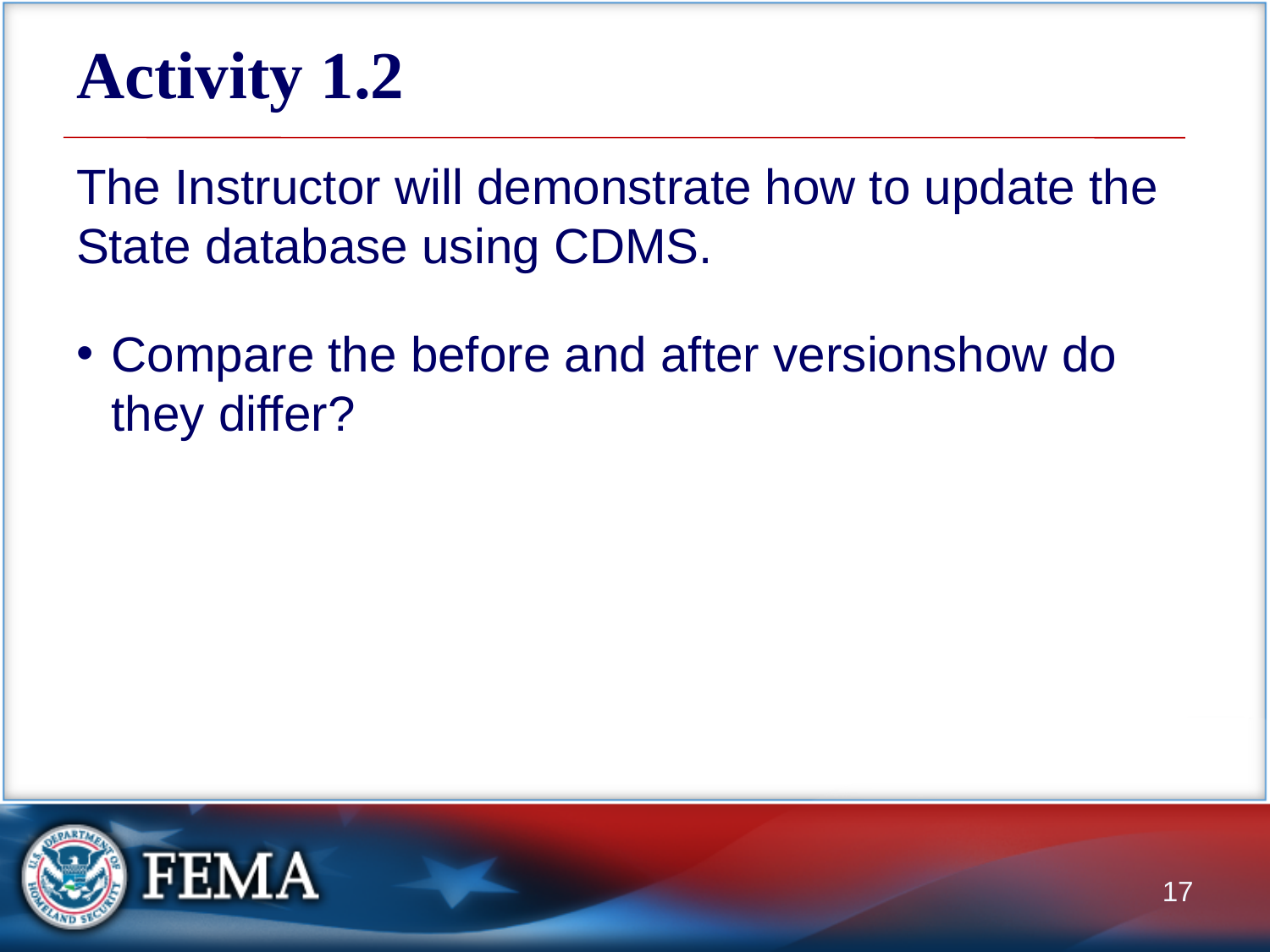

# Activity 1.2
The Instructor will demonstrate how to update the State database using CDMS.
Compare the before and after versionshow do they differ?
17